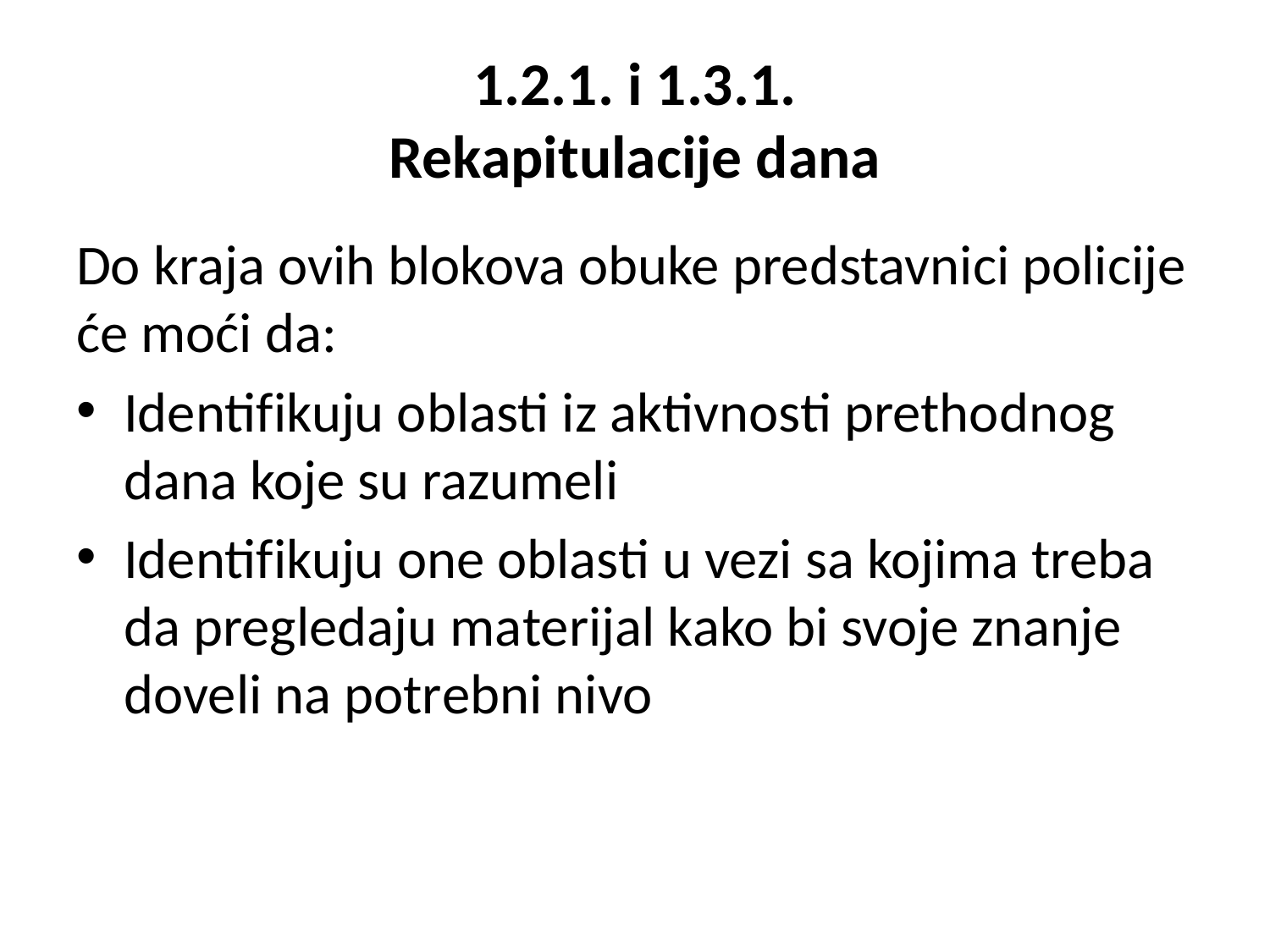

# 1.2.1. i 1.3.1. Rekapitulacije dana
Do kraja ovih blokova obuke predstavnici policije će moći da:
Identifikuju oblasti iz aktivnosti prethodnog dana koje su razumeli
Identifikuju one oblasti u vezi sa kojima treba da pregledaju materijal kako bi svoje znanje doveli na potrebni nivo